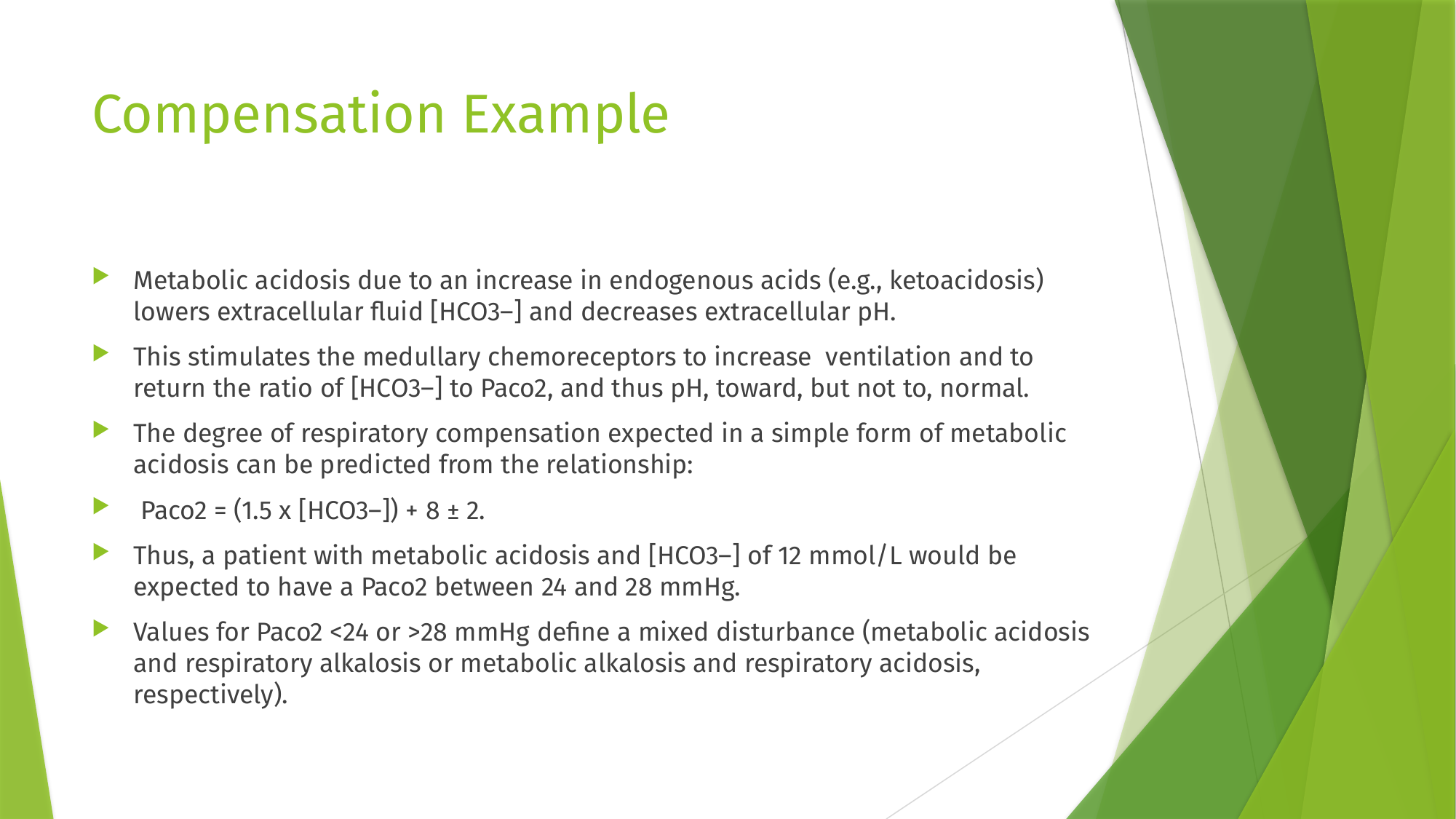

# Compensation Example
Metabolic acidosis due to an increase in endogenous acids (e.g., ketoacidosis) lowers extracellular fluid [HCO3–] and decreases extracellular pH.
This stimulates the medullary chemoreceptors to increase  ventilation and to return the ratio of [HCO3–] to Paco2, and thus pH, toward, but not to, normal.
The degree of respiratory compensation expected in a simple form of metabolic acidosis can be predicted from the relationship:
 Paco2 = (1.5 x [HCO3–]) + 8 ± 2.
Thus, a patient with metabolic acidosis and [HCO3–] of 12 mmol/L would be expected to have a Paco2 between 24 and 28 mmHg.
Values for Paco2 <24 or >28 mmHg define a mixed disturbance (metabolic acidosis and respiratory alkalosis or metabolic alkalosis and respiratory acidosis, respectively).